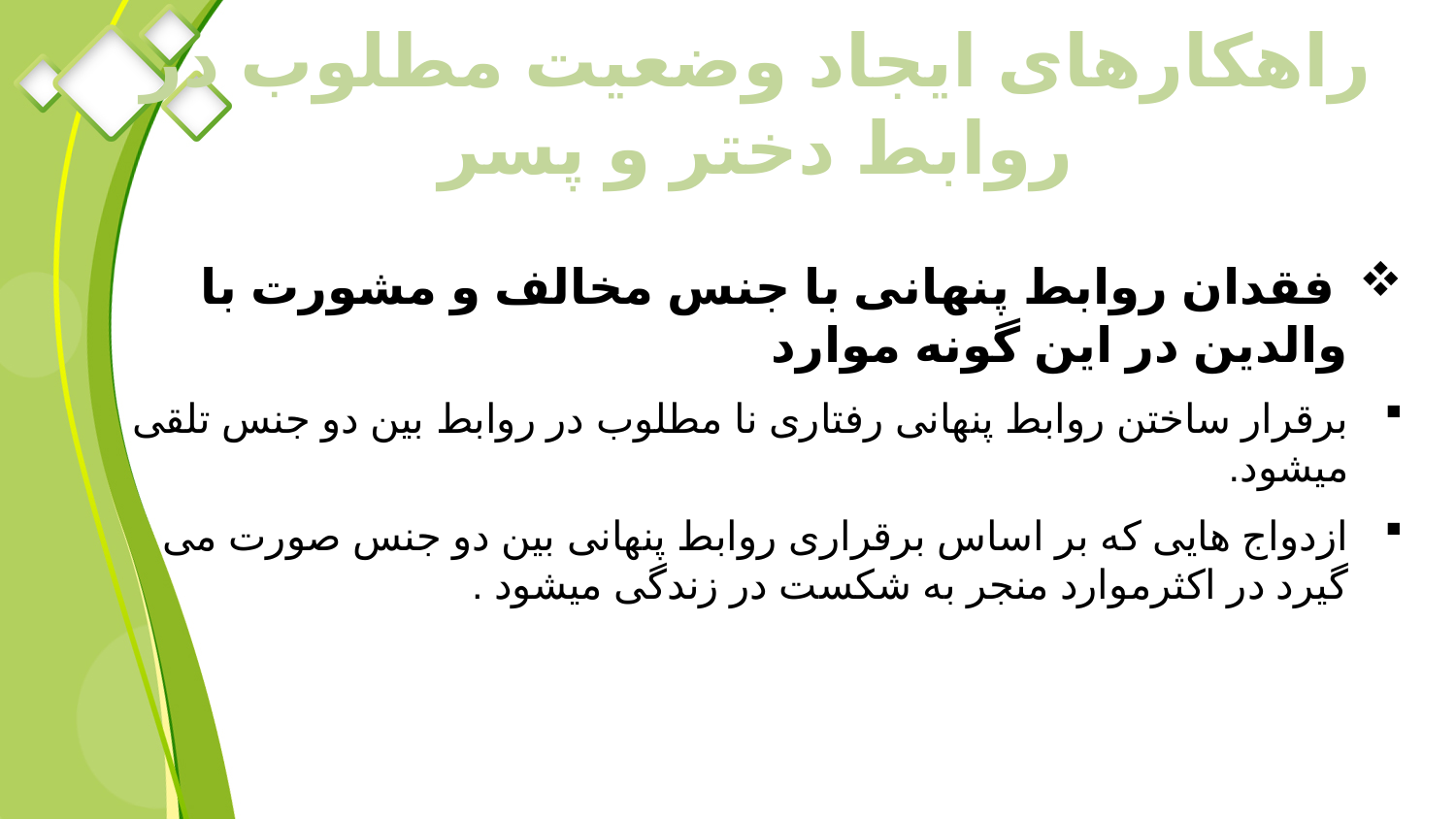

# راهکارهای ایجاد وضعیت مطلوب در روابط دختر و پسر
 فقدان روابط پنهانی با جنس مخالف و مشورت با والدین در این گونه موارد
برقرار ساختن روابط پنهانی رفتاری نا مطلوب در روابط بین دو جنس تلقی میشود.
ازدواج هایی که بر اساس برقراری روابط پنهانی بین دو جنس صورت می گیرد در اکثرموارد منجر به شکست در زندگی میشود .